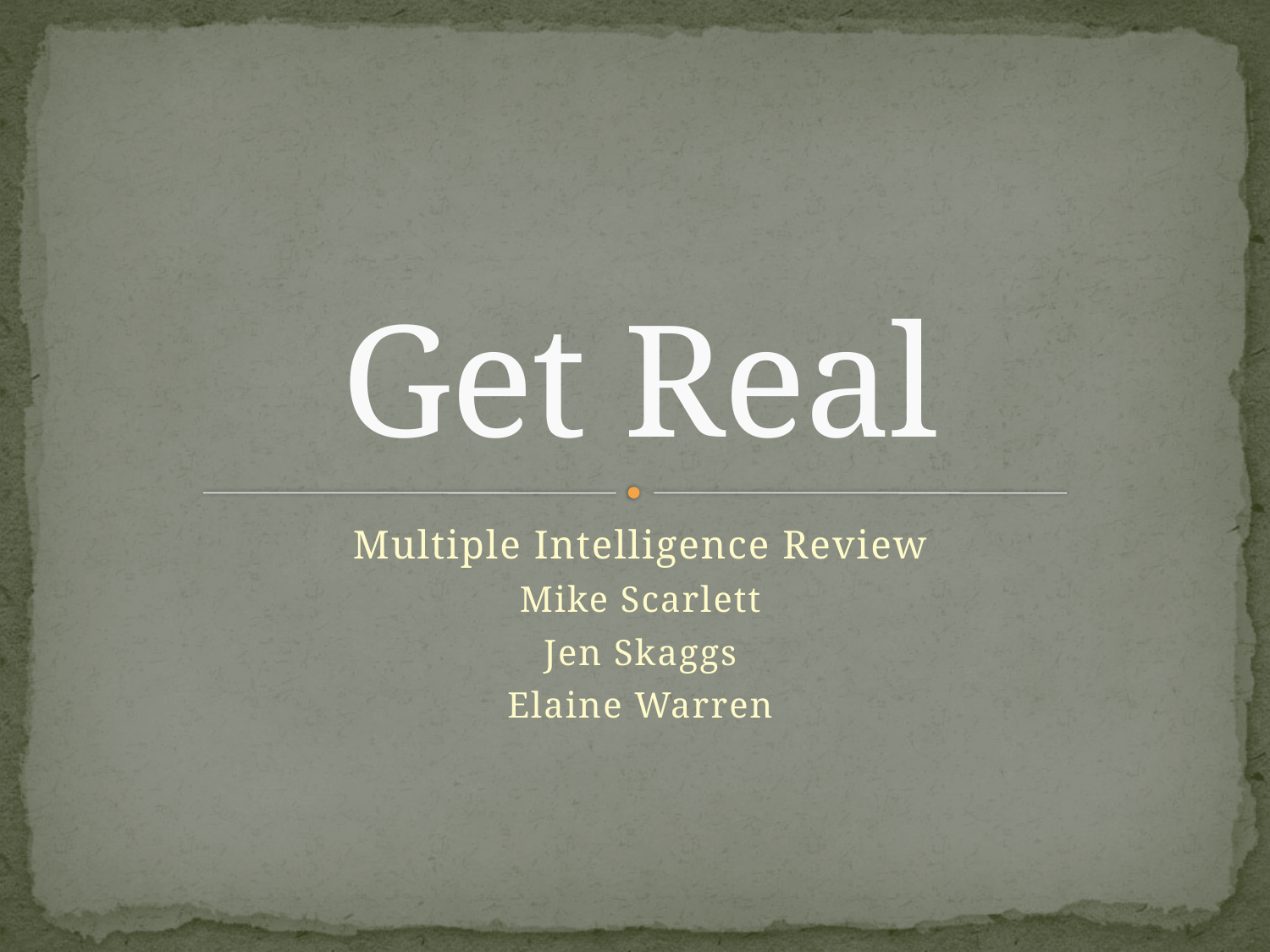

# Get Real
Multiple Intelligence Review
Mike Scarlett
Jen Skaggs
Elaine Warren